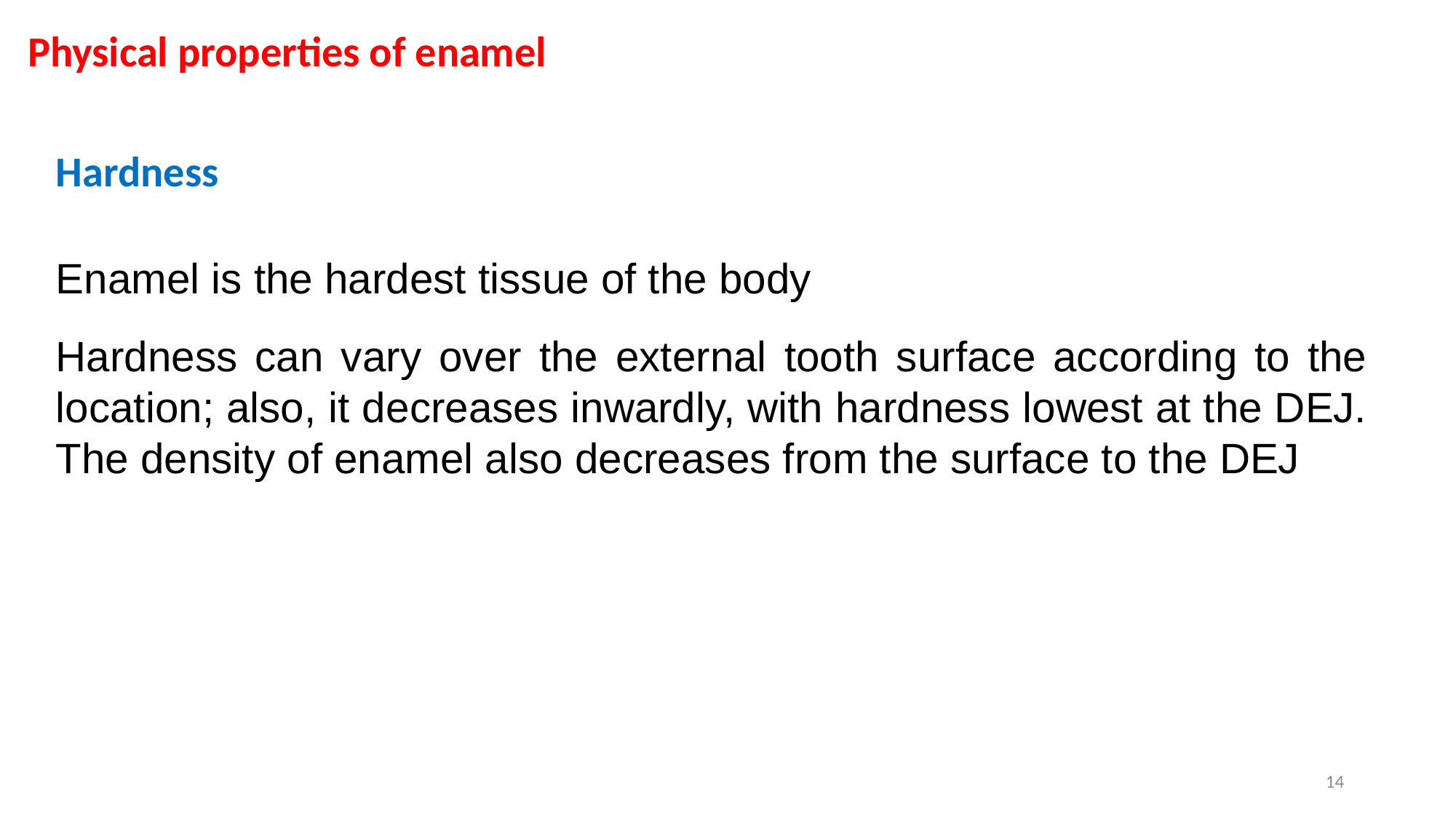

Physical properties of enamel
Hardness
Enamel is the hardest tissue of the body
Hardness can vary over the external tooth surface according to the location; also, it decreases inwardly, with hardness lowest at the DEJ. The density of enamel also decreases from the surface to the DEJ
14